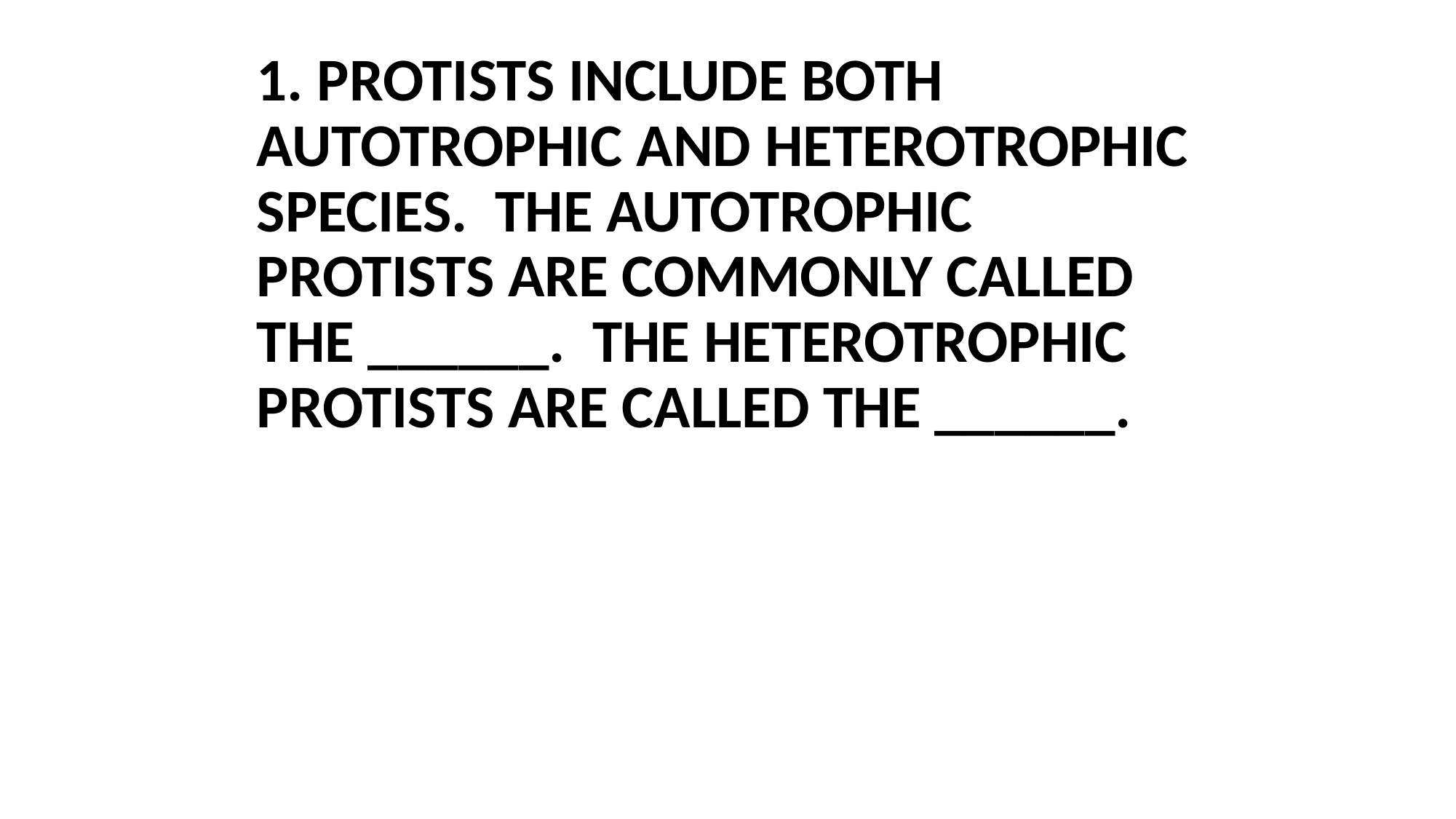

1. PROTISTS INCLUDE BOTH AUTOTROPHIC AND HETEROTROPHIC SPECIES.  THE AUTOTROPHIC PROTISTS ARE COMMONLY CALLED THE ______.  THE HETEROTROPHIC PROTISTS ARE CALLED THE ______.